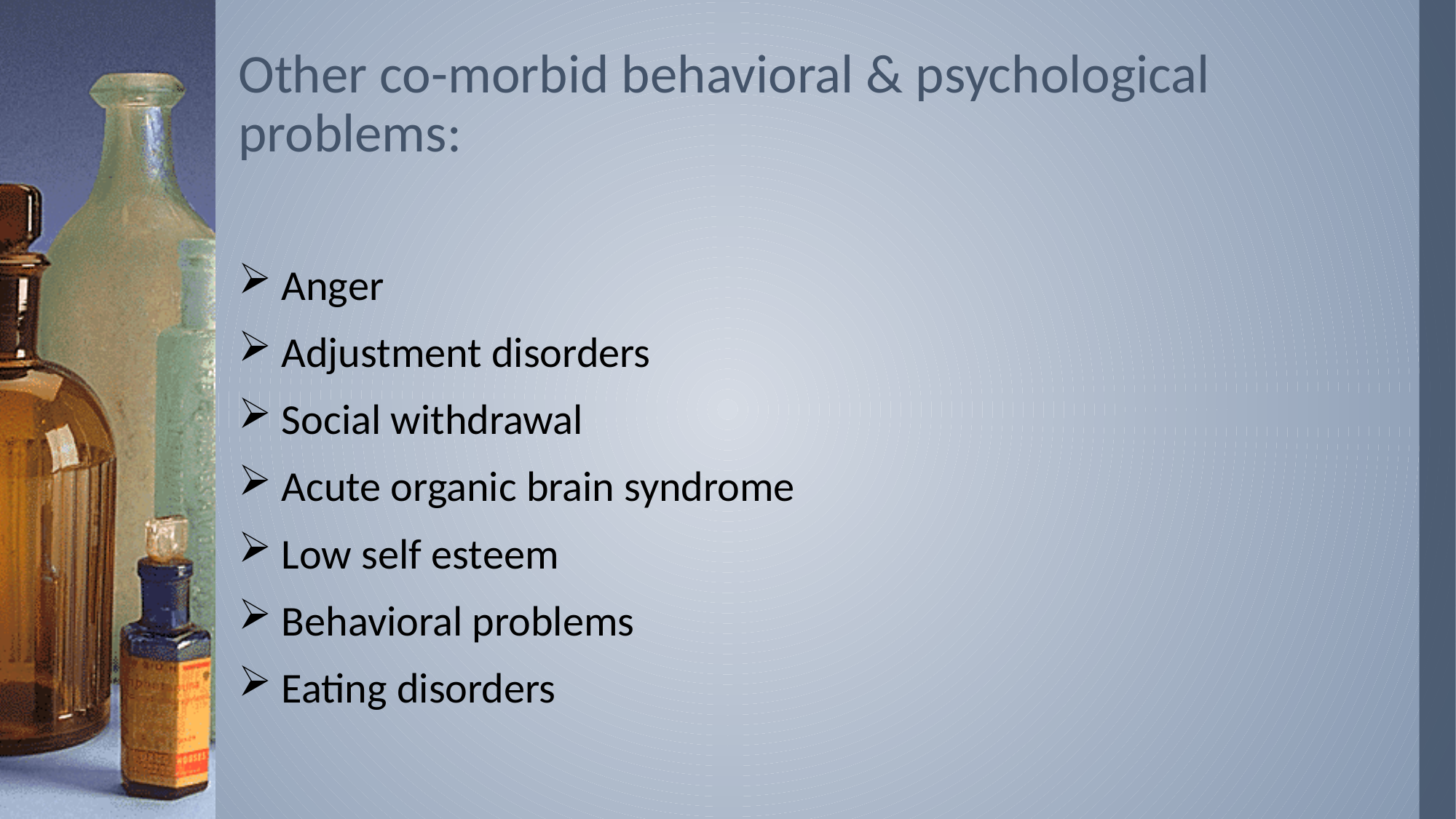

# Other co-morbid behavioral & psychological problems:

 Anger
 Adjustment disorders
 Social withdrawal
 Acute organic brain syndrome
 Low self esteem
 Behavioral problems
 Eating disorders